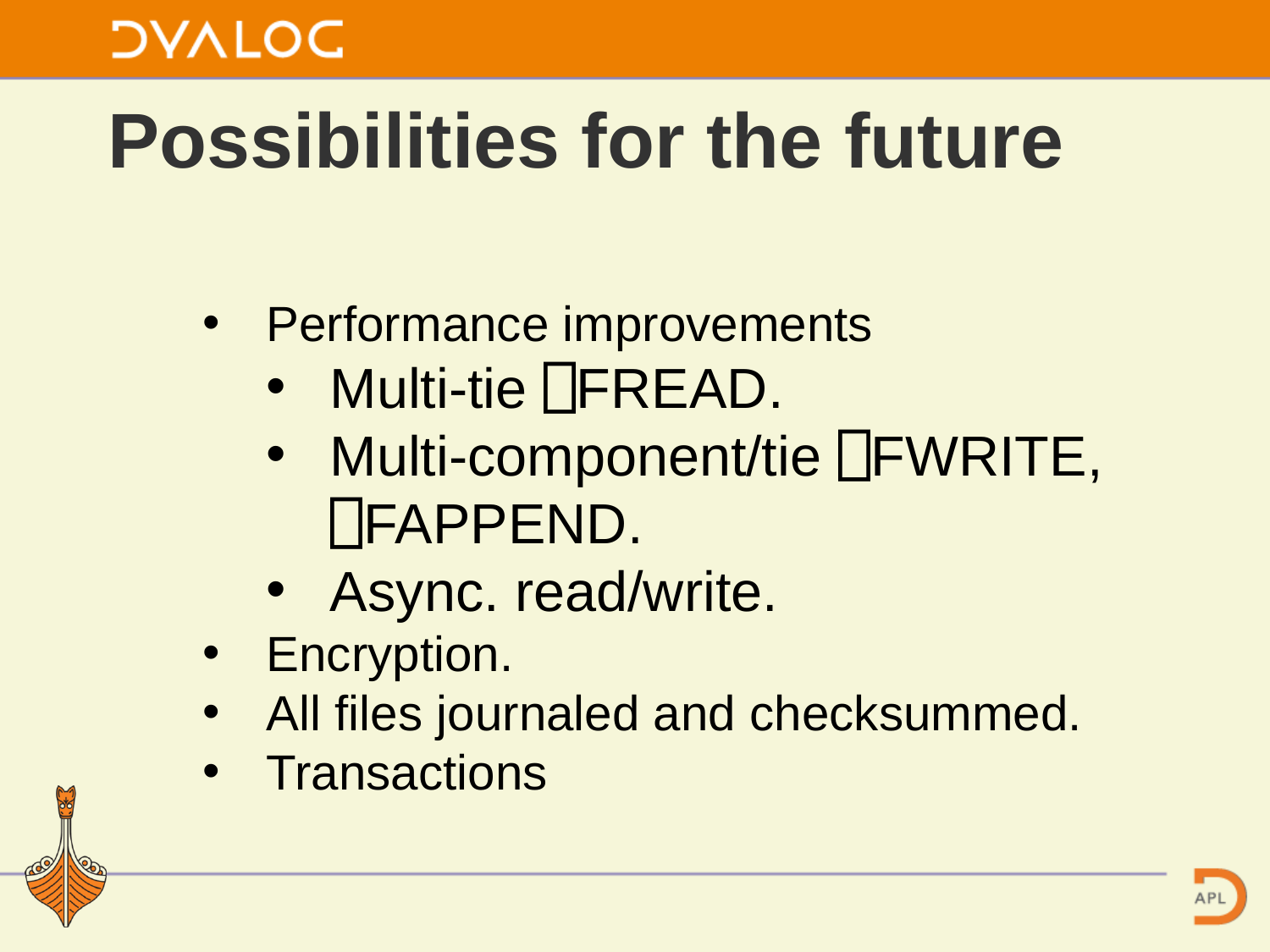

# Possibilities for the future
Performance improvements
Multi-tie ⎕FREAD.
Multi-component/tie ⎕FWRITE, ⎕FAPPEND.
Async. read/write.
Encryption.
All files journaled and checksummed.
Transactions